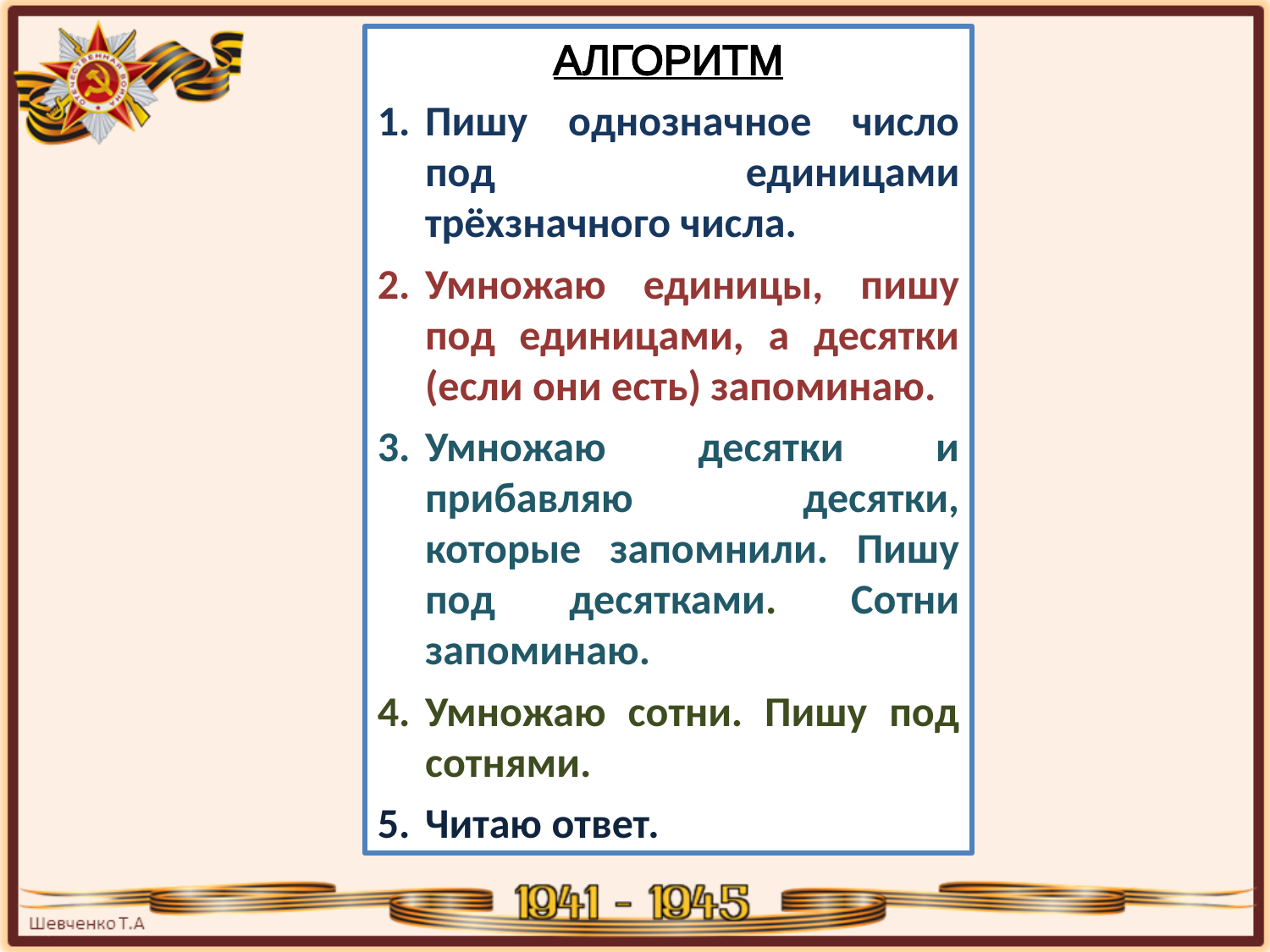

АЛГОРИТМ
Пишу однозначное число под единицами трёхзначного числа.
Умножаю единицы, пишу под единицами, а десятки (если они есть) запоминаю.
Умножаю десятки и прибавляю десятки, которые запомнили. Пишу под десятками. Сотни запоминаю.
Умножаю сотни. Пишу под сотнями.
Читаю ответ.